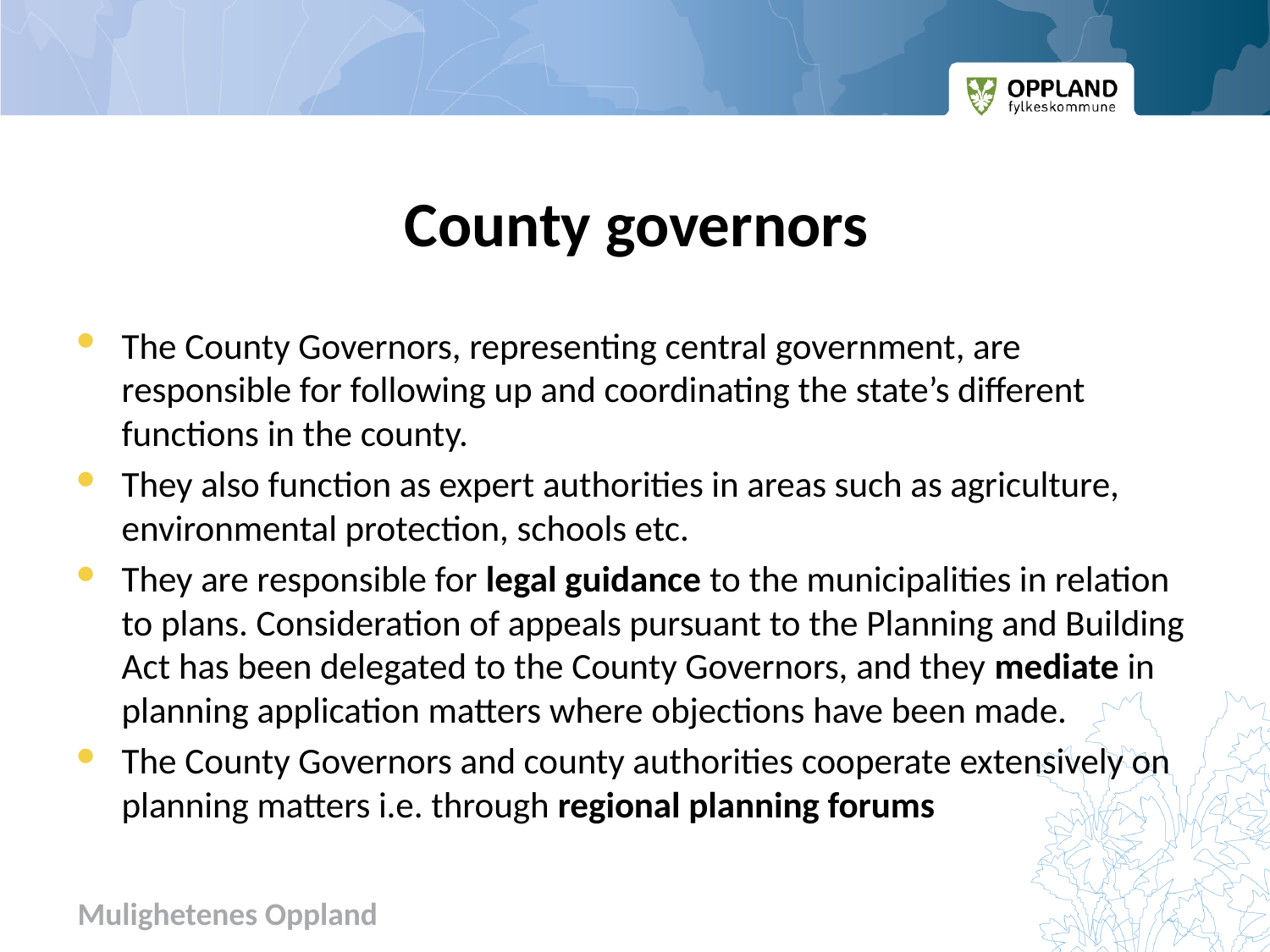

# County governors
The County Governors, representing central government, are responsible for following up and coordinating the state’s different functions in the county.
They also function as expert authorities in areas such as agriculture, environmental protection, schools etc.
They are responsible for legal guidance to the municipalities in relation to plans. Consideration of appeals pursuant to the Planning and Building Act has been delegated to the County Governors, and they mediate in planning application matters where objections have been made.
The County Governors and county authorities cooperate extensively on planning matters i.e. through regional planning forums